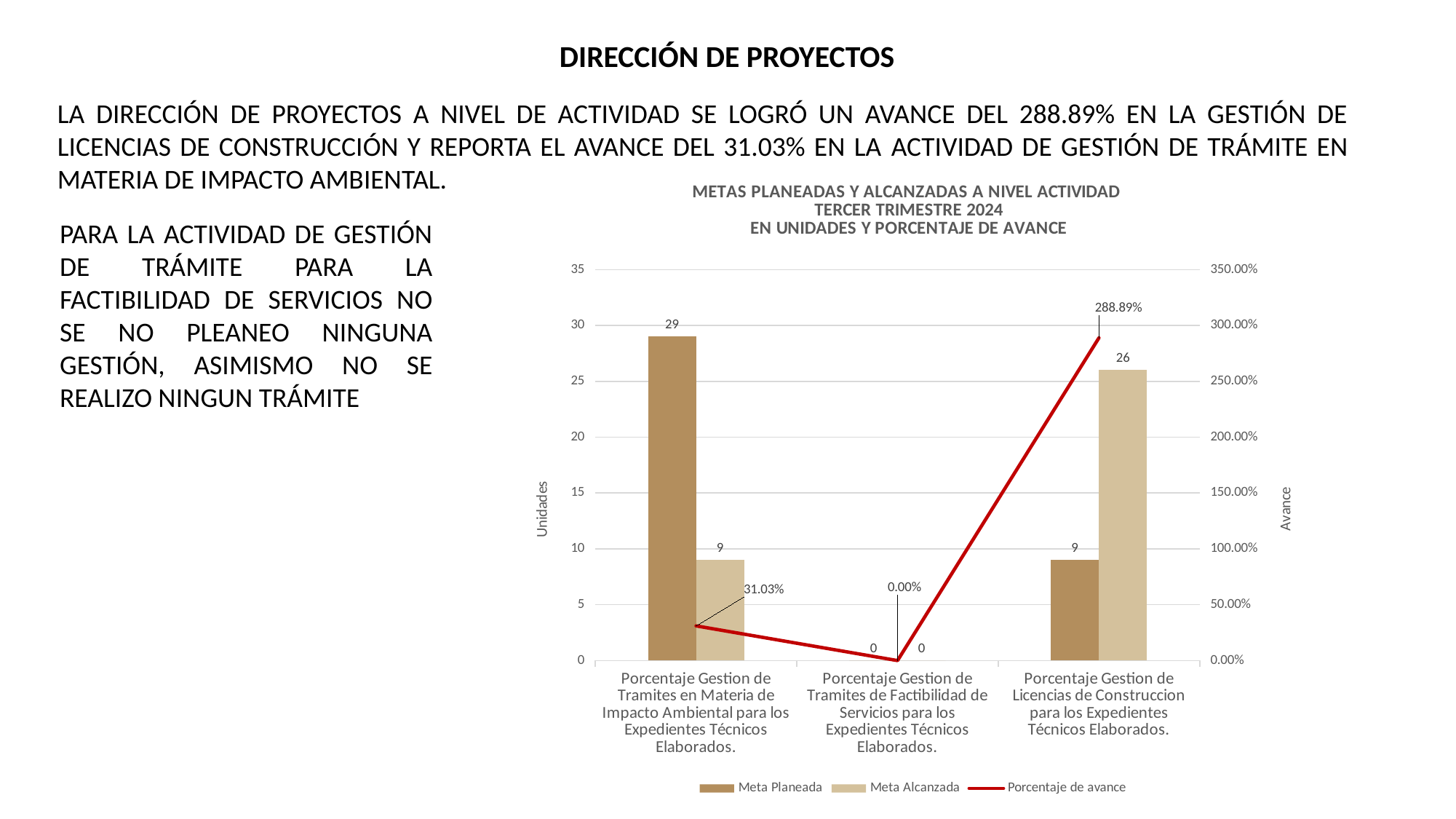

DIRECCIÓN DE PROYECTOS
LA DIRECCIÓN DE PROYECTOS A NIVEL DE ACTIVIDAD SE LOGRÓ UN AVANCE DEL 288.89% EN LA GESTIÓN DE LICENCIAS DE CONSTRUCCIÓN Y REPORTA EL AVANCE DEL 31.03% EN LA ACTIVIDAD DE GESTIÓN DE TRÁMITE EN MATERIA DE IMPACTO AMBIENTAL.

### Chart: METAS PLANEADAS Y ALCANZADAS A NIVEL ACTIVIDAD
TERCER TRIMESTRE 2024
EN UNIDADES Y PORCENTAJE DE AVANCE

| Category | Meta Planeada | Meta Alcanzada |  |
|---|---|---|---|
| Porcentaje Gestion de Tramites en Materia de Impacto Ambiental para los Expedientes Técnicos Elaborados. | 29.0 | 9.0 | 0.3103448275862069 |
| Porcentaje Gestion de Tramites de Factibilidad de Servicios para los Expedientes Técnicos Elaborados. | 0.0 | 0.0 | 0.0 |
| Porcentaje Gestion de Licencias de Construccion para los Expedientes Técnicos Elaborados. | 9.0 | 26.0 | 2.888888888888889 |
PARA LA ACTIVIDAD DE GESTIÓN DE TRÁMITE PARA LA FACTIBILIDAD DE SERVICIOS NO SE NO PLEANEO NINGUNA GESTIÓN, ASIMISMO NO SE REALIZO NINGUN TRÁMITE